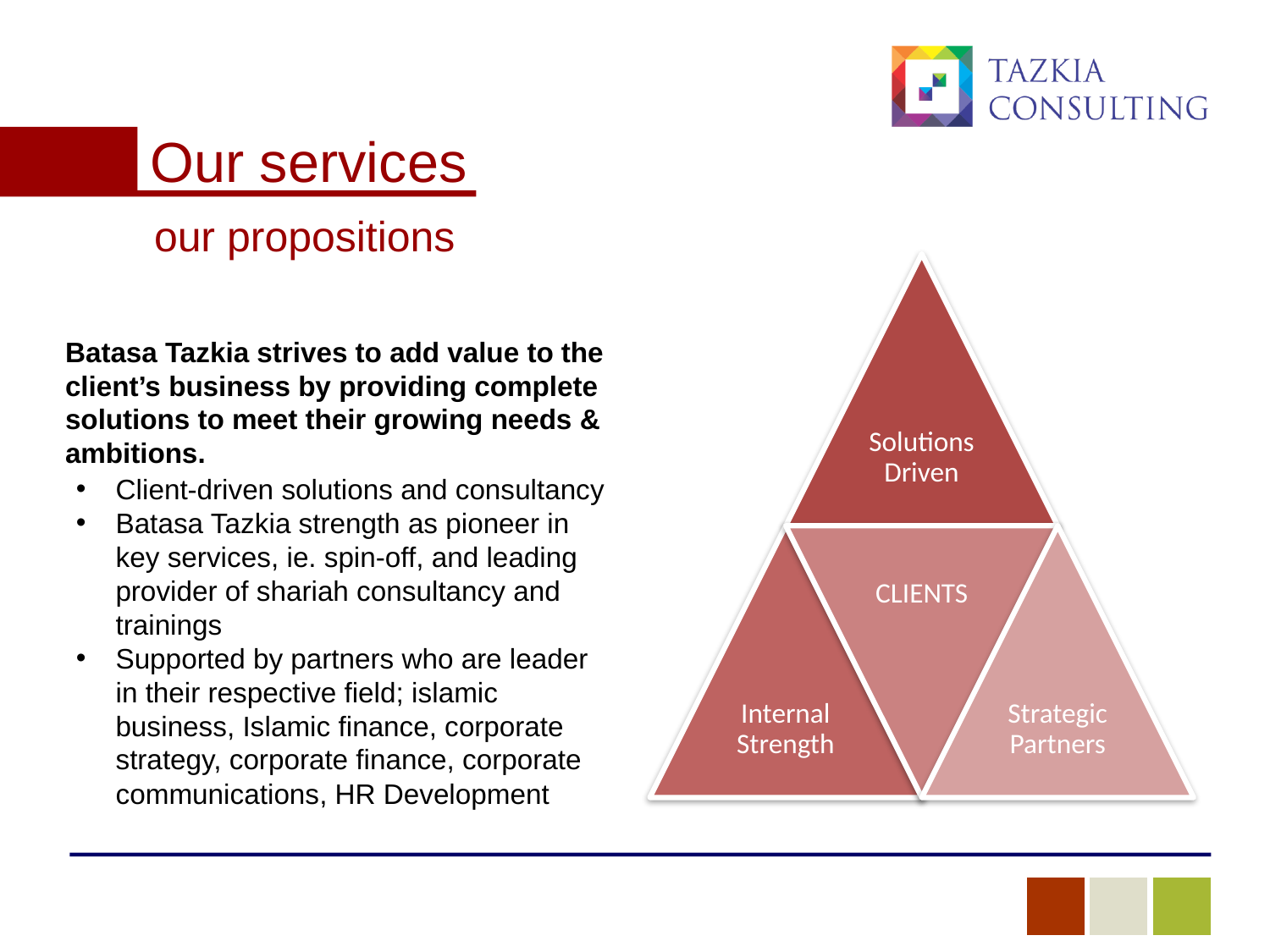

Our services

our propositions
Solutions Driven
Internal Strength
CLIENTS
Strategic Partners
Batasa Tazkia strives to add value to the client’s business by providing complete solutions to meet their growing needs & ambitions.
Client-driven solutions and consultancy
Batasa Tazkia strength as pioneer in key services, ie. spin-off, and leading provider of shariah consultancy and trainings
Supported by partners who are leader in their respective field; islamic business, Islamic finance, corporate strategy, corporate finance, corporate communications, HR Development